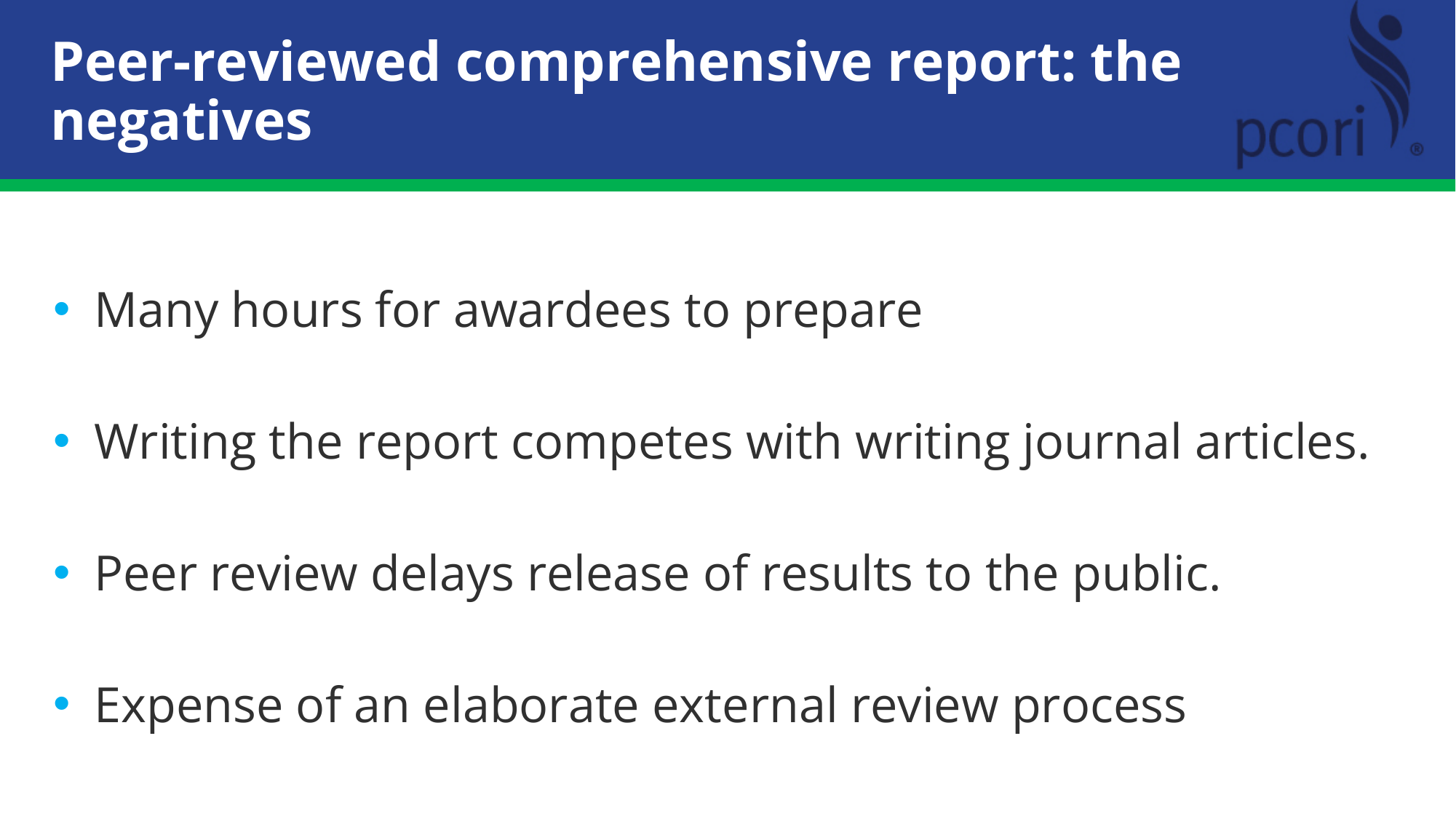

Peer-reviewed comprehensive report: the negatives
Many hours for awardees to prepare
Writing the report competes with writing journal articles.
Peer review delays release of results to the public.
Expense of an elaborate external review process